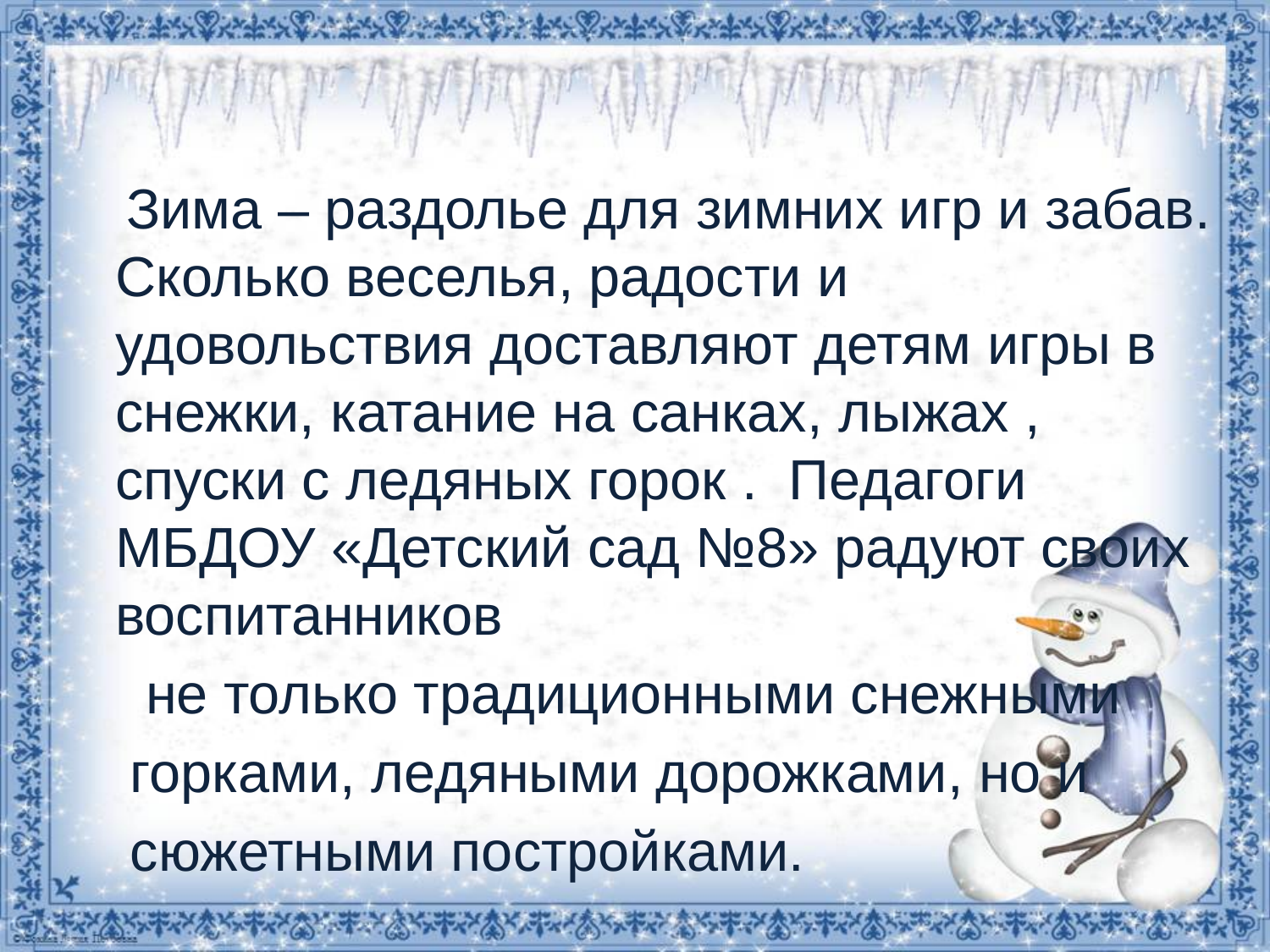

Зима – раздолье для зимних игр и забав. Сколько веселья, радости и удовольствия доставляют детям игры в снежки, катание на санках, лыжах , спуски с ледяных горок .  Педагоги  МБДОУ «Детский сад №8» радуют своих воспитанников
     не только традиционными снежными
    горками, ледяными дорожками, но и
    сюжетными постройками.